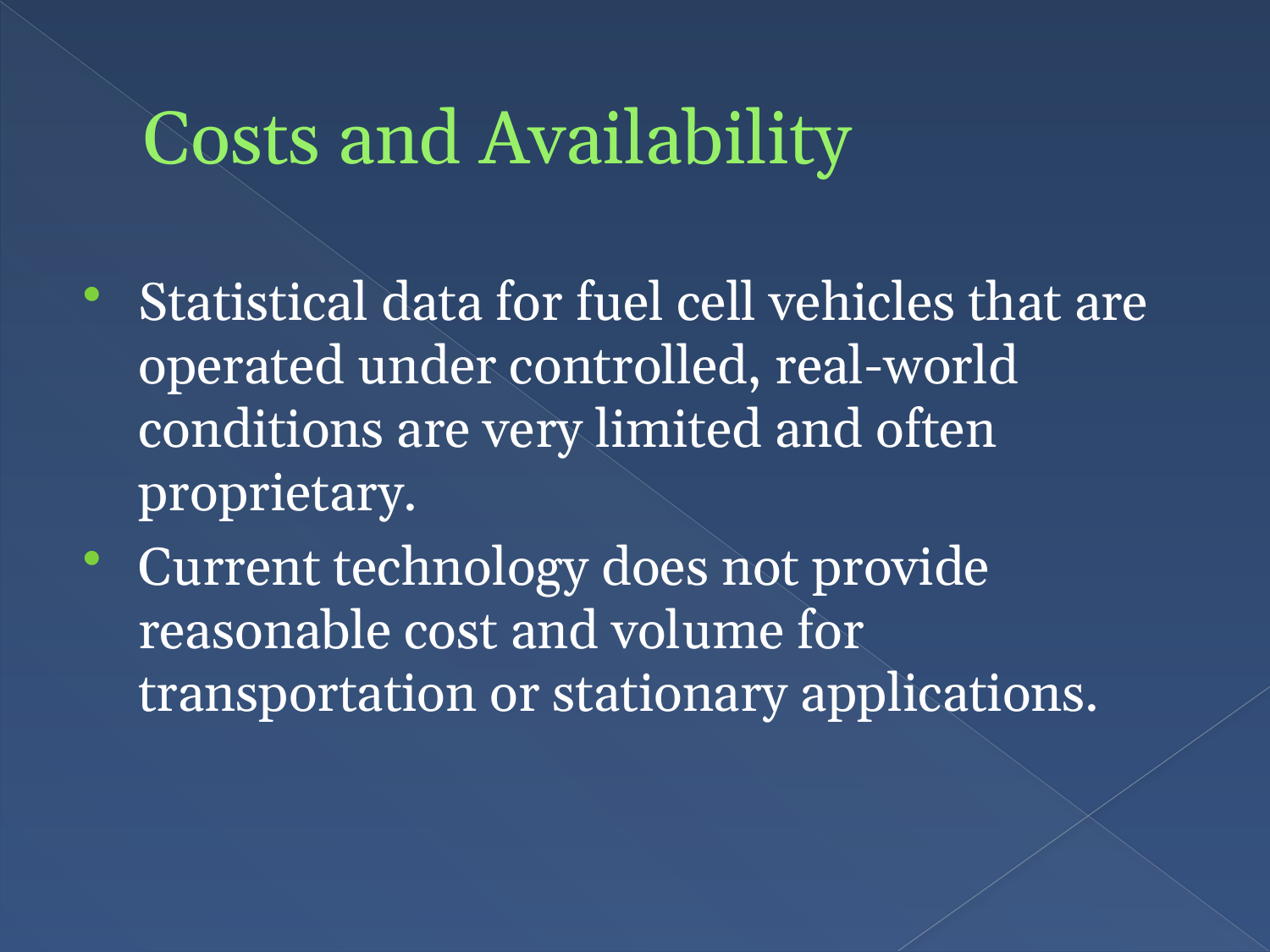

# Costs and Availability
Statistical data for fuel cell vehicles that are operated under controlled, real-world conditions are very limited and often proprietary.
Current technology does not provide reasonable cost and volume for transportation or stationary applications.